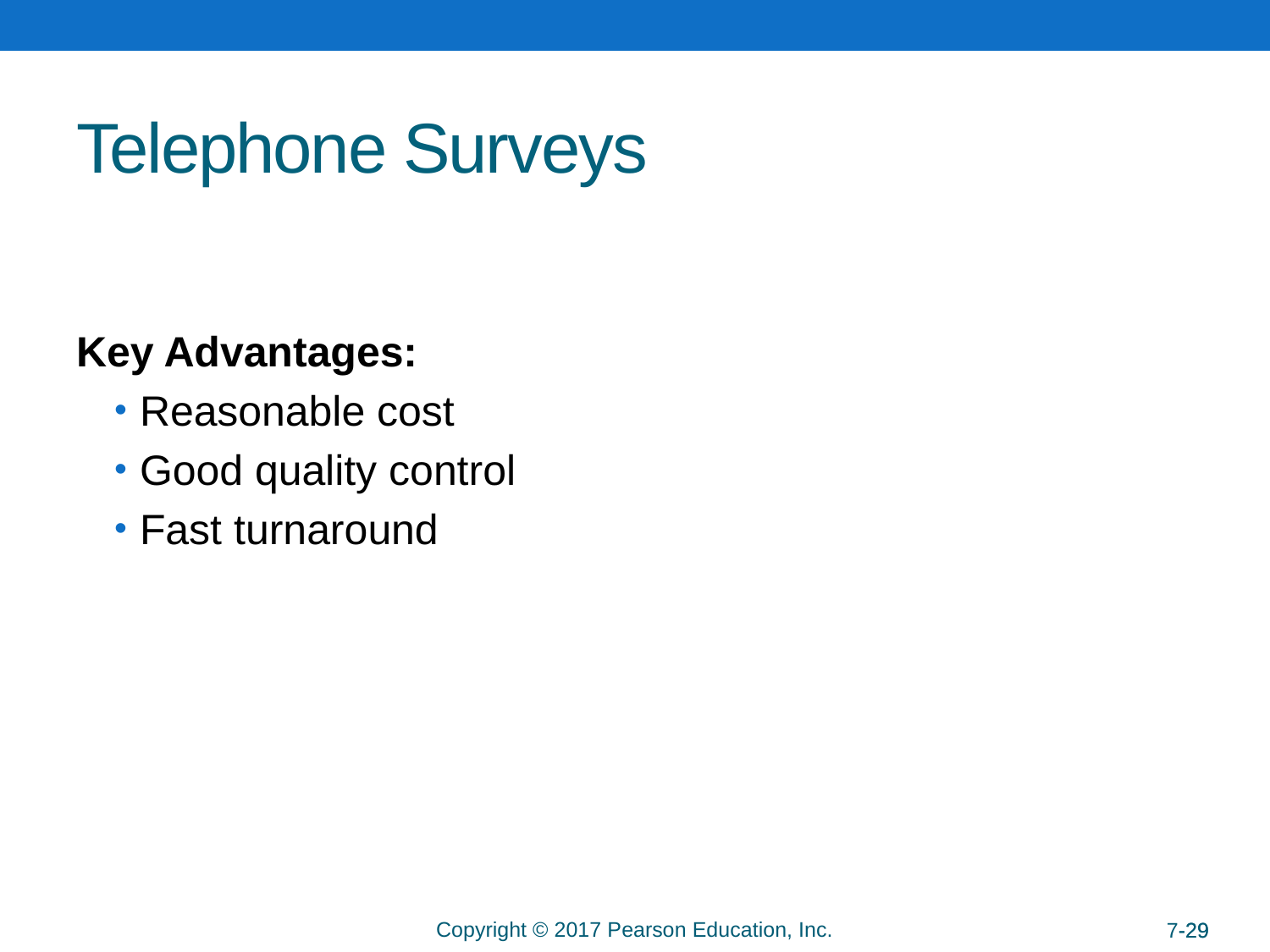

# Telephone Surveys
Key Advantages:
Reasonable cost
Good quality control
Fast turnaround